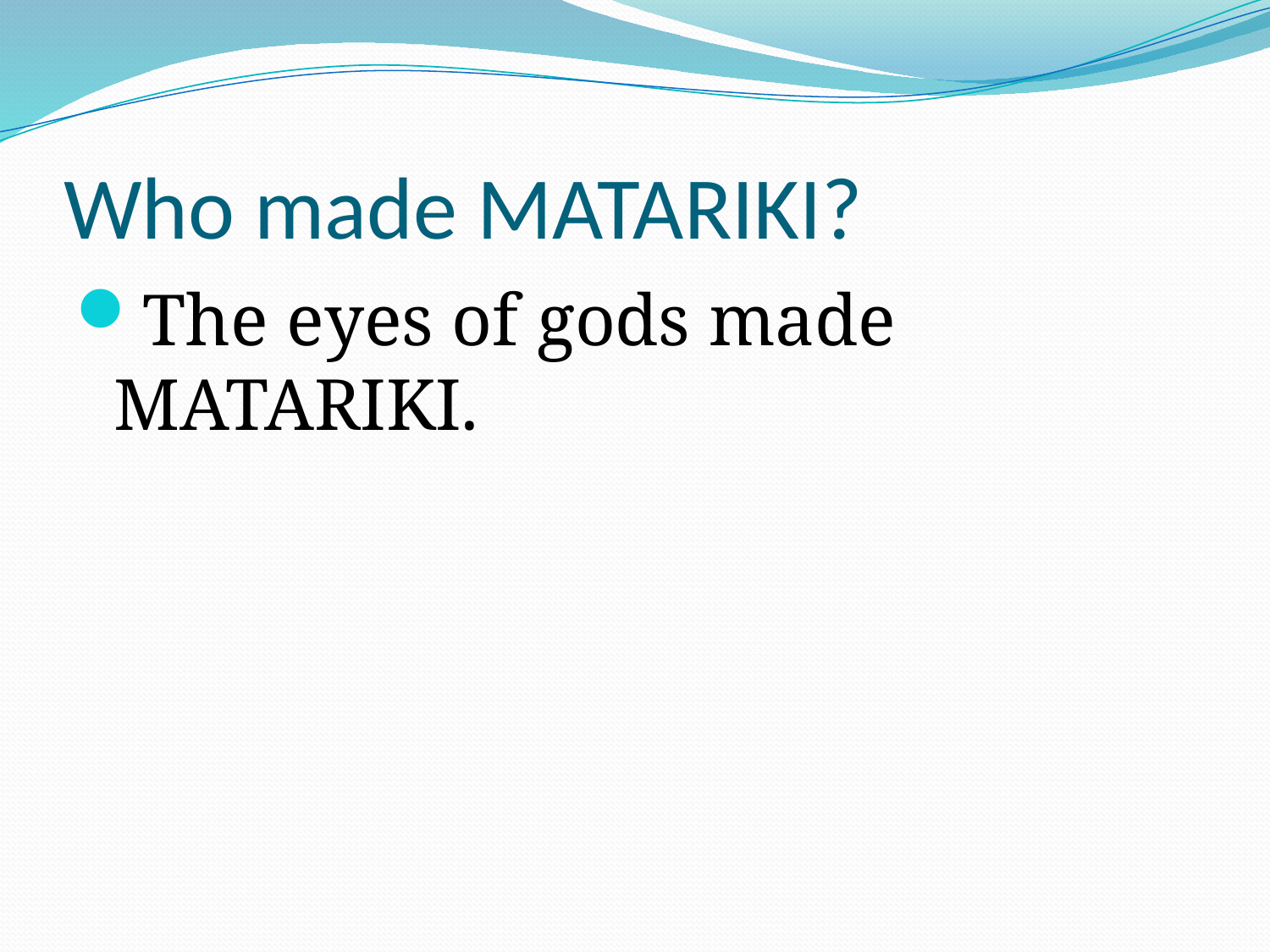

# Who made MATARIKI?
The eyes of gods made MATARIKI.